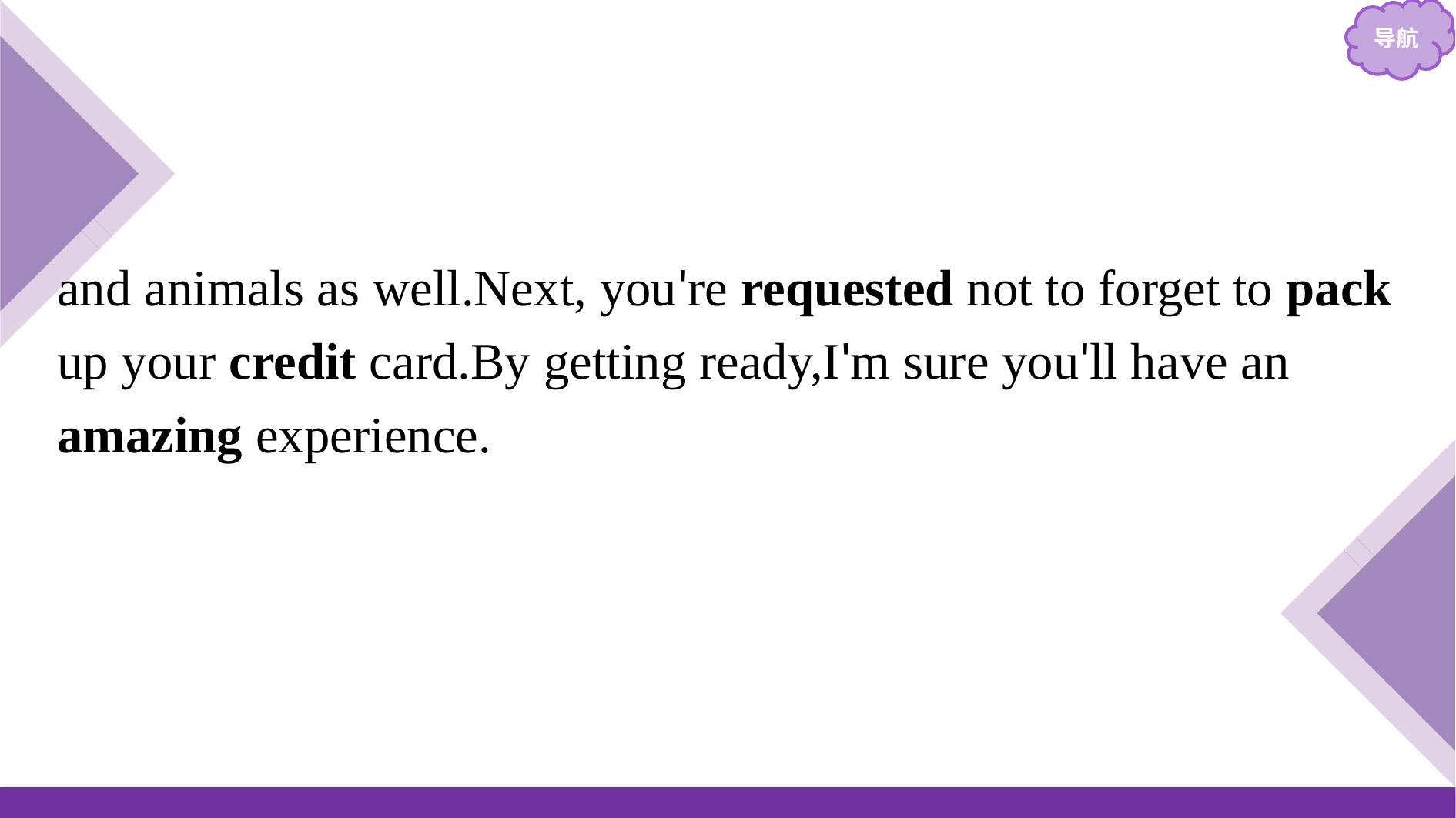

and animals as well.Next, you're requested not to forget to pack up your credit card.By getting ready,I'm sure you'll have an amazing experience.